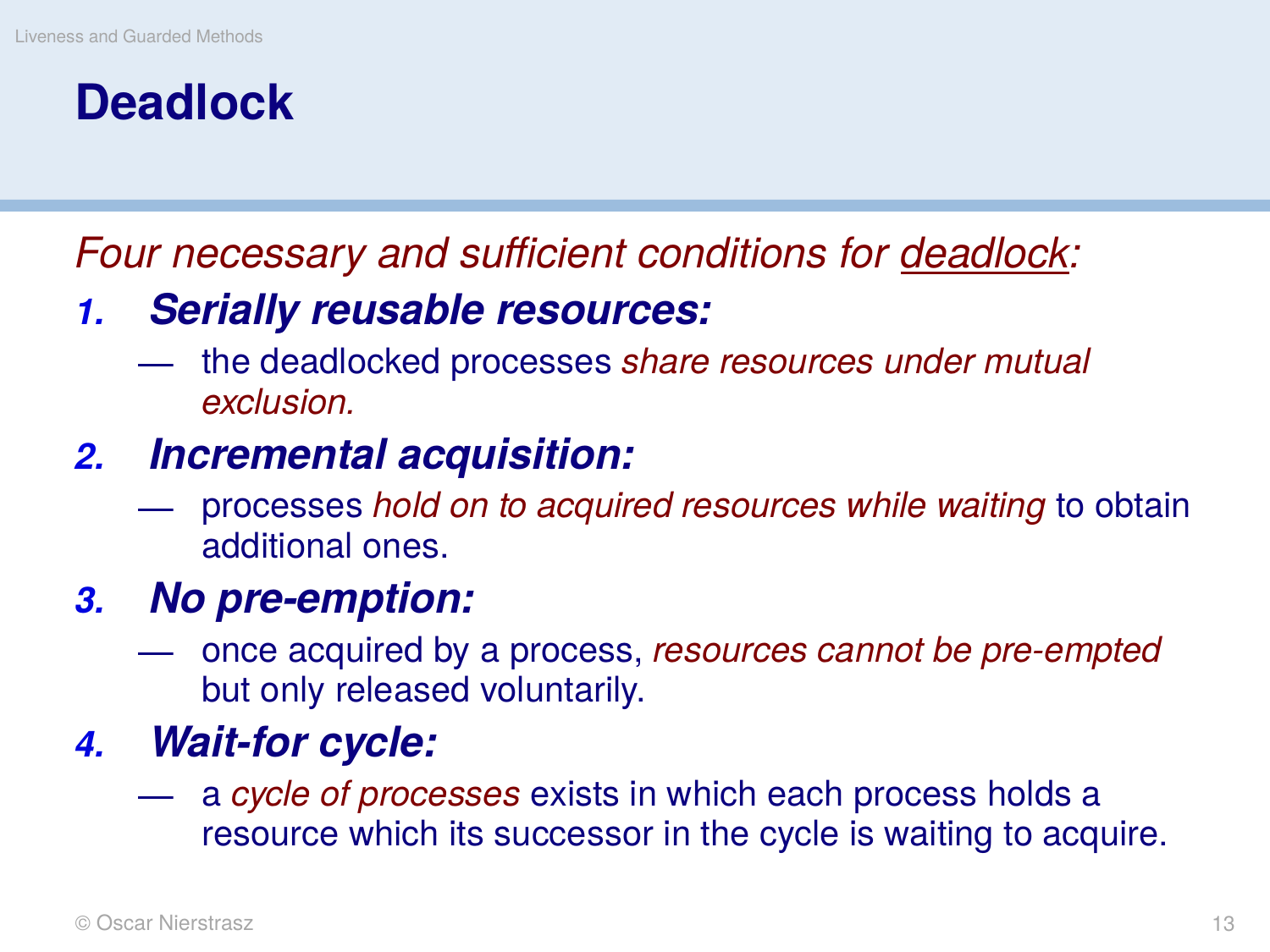

Liveness and Guarded Methods
# Deadlock
Four necessary and sufficient conditions for deadlock:
Serially reusable resources:
the deadlocked processes share resources under mutual exclusion.
Incremental acquisition:
processes hold on to acquired resources while waiting to obtain additional ones.
No pre-emption:
once acquired by a process, resources cannot be pre-empted but only released voluntarily.
Wait-for cycle:
a cycle of processes exists in which each process holds a resource which its successor in the cycle is waiting to acquire.
© Oscar Nierstrasz
13